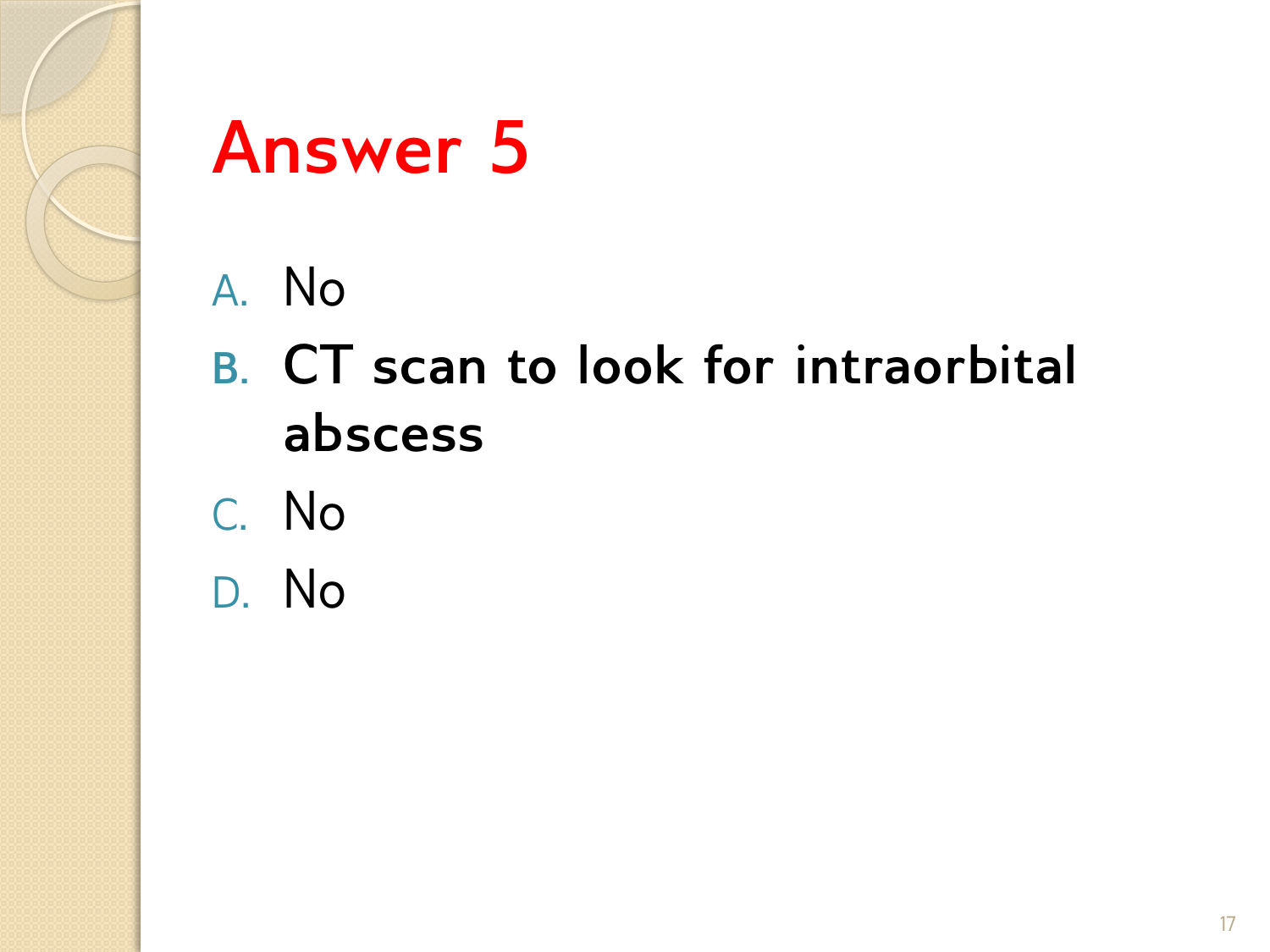

# Answer 5
No
CT scan to look for intraorbital abscess
No
No

17